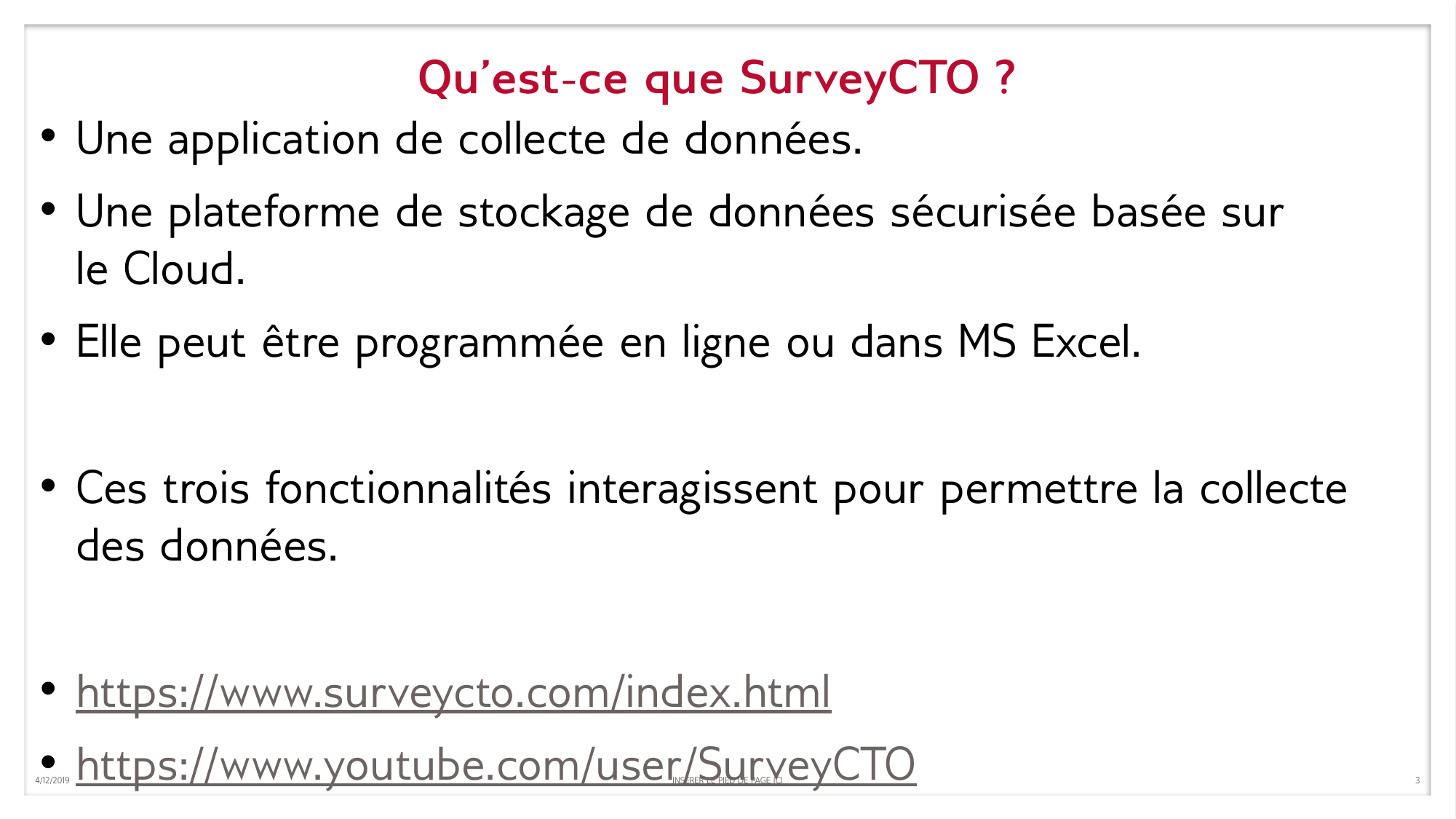

4/12/2019
INSÉRER LE PIED DE PAGE ICI
3
# Qu’est-ce que SurveyCTO ?
Une application de collecte de données.
Une plateforme de stockage de données sécurisée basée sur
le Cloud.
Elle peut être programmée en ligne ou dans MS Excel.

Ces trois fonctionnalités interagissent pour permettre la collecte des données.

https://www.surveycto.com/index.html
https://www.youtube.com/user/SurveyCTO